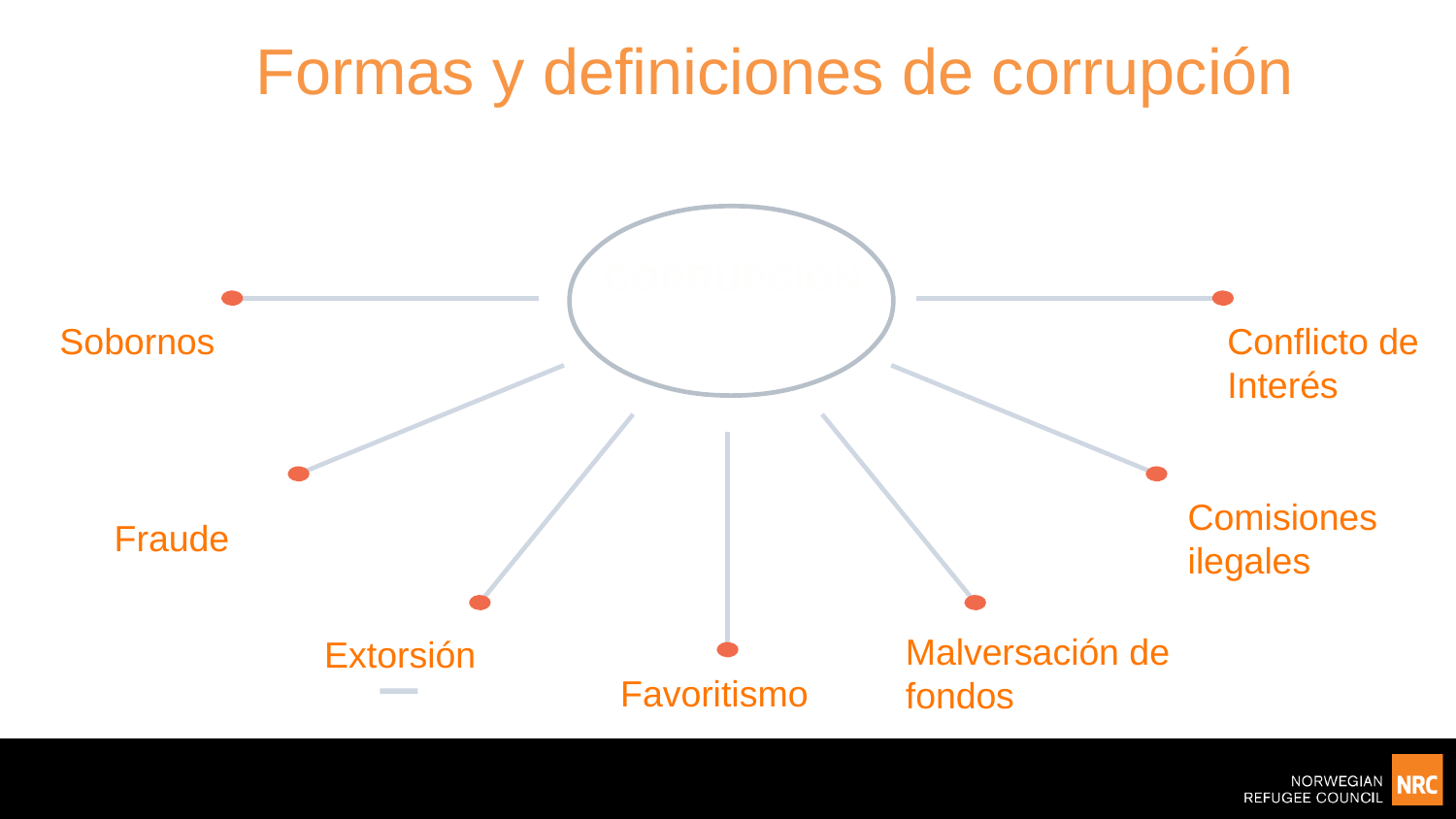

# Formas y definiciones de corrupción

CORRUPCIÓN
Conflicto de Interés
Sobornos
Comisiones ilegales
Fraude
Malversación de fondos
Extorsión
Favoritismo